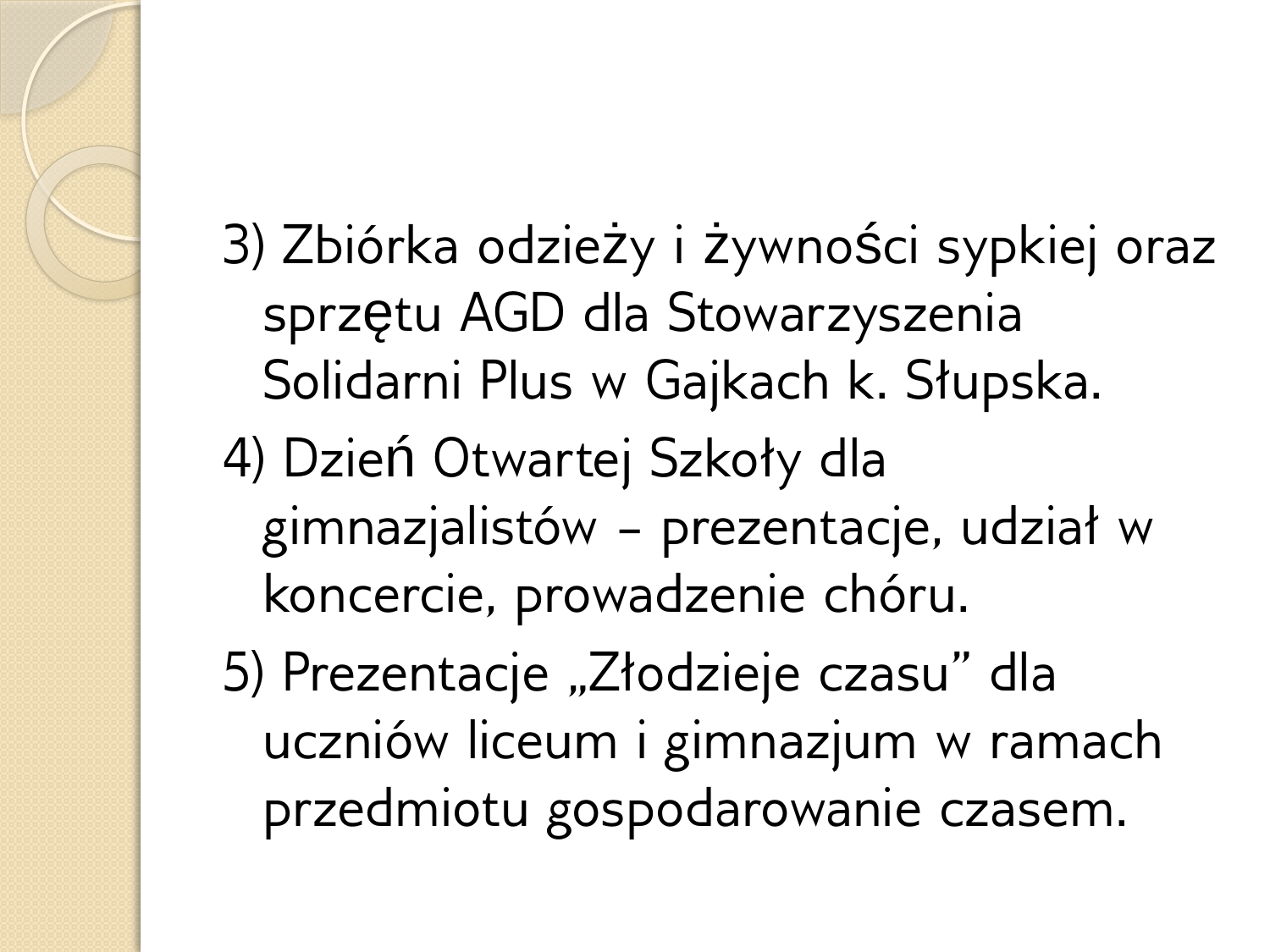

#
3) Zbiórka odzieży i żywności sypkiej oraz sprzętu AGD dla Stowarzyszenia Solidarni Plus w Gajkach k. Słupska.
4) Dzień Otwartej Szkoły dla gimnazjalistów – prezentacje, udział w koncercie, prowadzenie chóru.
5) Prezentacje „Złodzieje czasu” dla uczniów liceum i gimnazjum w ramach przedmiotu gospodarowanie czasem.